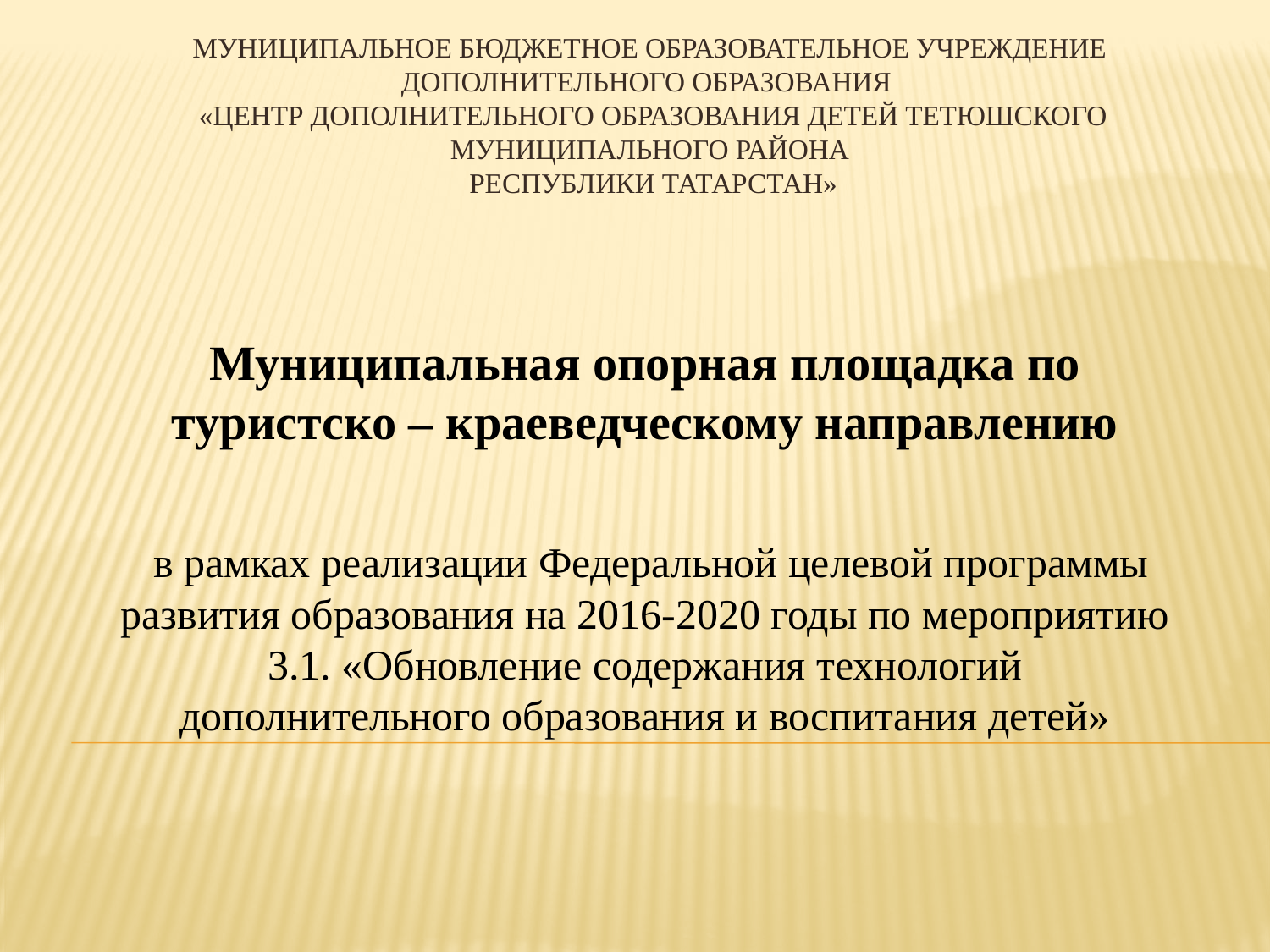

# Муниципальное бюджетное образовательное учреждение дополнительного образования «Центр дополнительного образования детей Тетюшского муниципального района Республики Татарстан»
Муниципальная опорная площадка по туристско – краеведческому направлению

 в рамках реализации Федеральной целевой программы развития образования на 2016-2020 годы по мероприятию 3.1. «Обновление содержания технологий дополнительного образования и воспитания детей»